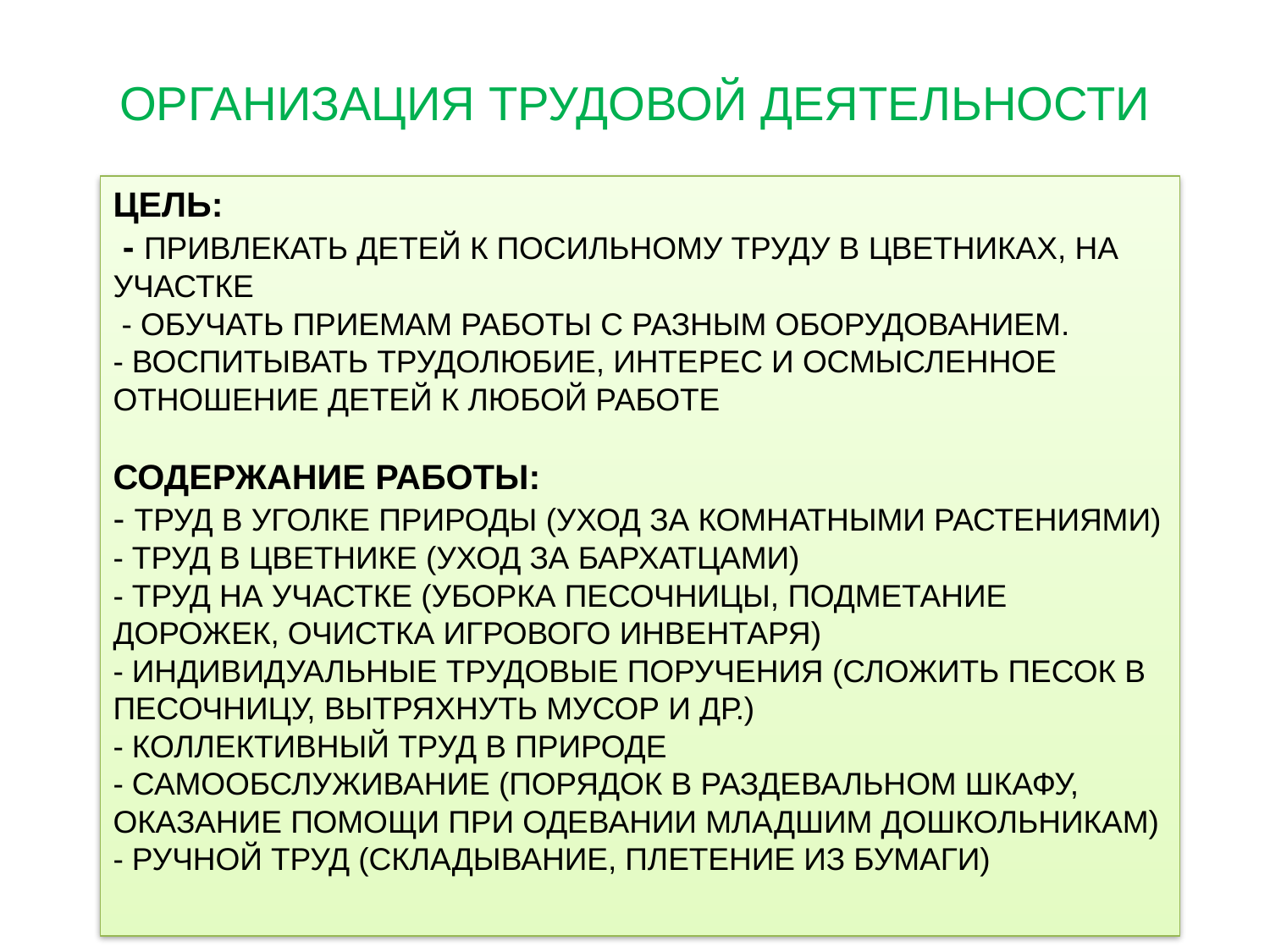

ОРГАНИЗАЦИЯ ТРУДОВОЙ ДЕЯТЕЛЬНОСТИ
# ЦЕЛЬ: - ПРИВЛЕКАТЬ ДЕТЕЙ К ПОСИЛЬНОМУ ТРУДУ В ЦВЕТНИКАХ, НА УЧАСТКЕ - ОБУЧАТЬ ПРИЕМАМ РАБОТЫ С РАЗНЫМ ОБОРУДОВАНИЕМ. - ВОСПИТЫВАТЬ ТРУДОЛЮБИЕ, ИНТЕРЕС И ОСМЫСЛЕННОЕ ОТНОШЕНИЕ ДЕТЕЙ К ЛЮБОЙ РАБОТЕ СОДЕРЖАНИЕ РАБОТЫ: - ТРУД В УГОЛКЕ ПРИРОДЫ (УХОД ЗА КОМНАТНЫМИ РАСТЕНИЯМИ) - ТРУД В ЦВЕТНИКЕ (УХОД ЗА БАРХАТЦАМИ) - ТРУД НА УЧАСТКЕ (УБОРКА ПЕСОЧНИЦЫ, ПОДМЕТАНИЕ ДОРОЖЕК, ОЧИСТКА ИГРОВОГО ИНВЕНТАРЯ) - ИНДИВИДУАЛЬНЫЕ ТРУДОВЫЕ ПОРУЧЕНИЯ (СЛОЖИТЬ ПЕСОК В ПЕСОЧНИЦУ, ВЫТРЯХНУТЬ МУСОР И ДР.) - КОЛЛЕКТИВНЫЙ ТРУД В ПРИРОДЕ - САМООБСЛУЖИВАНИЕ (ПОРЯДОК В РАЗДЕВАЛЬНОМ ШКАФУ, ОКАЗАНИЕ ПОМОЩИ ПРИ ОДЕВАНИИ МЛАДШИМ ДОШКОЛЬНИКАМ) - РУЧНОЙ ТРУД (СКЛАДЫВАНИЕ, ПЛЕТЕНИЕ ИЗ БУМАГИ)